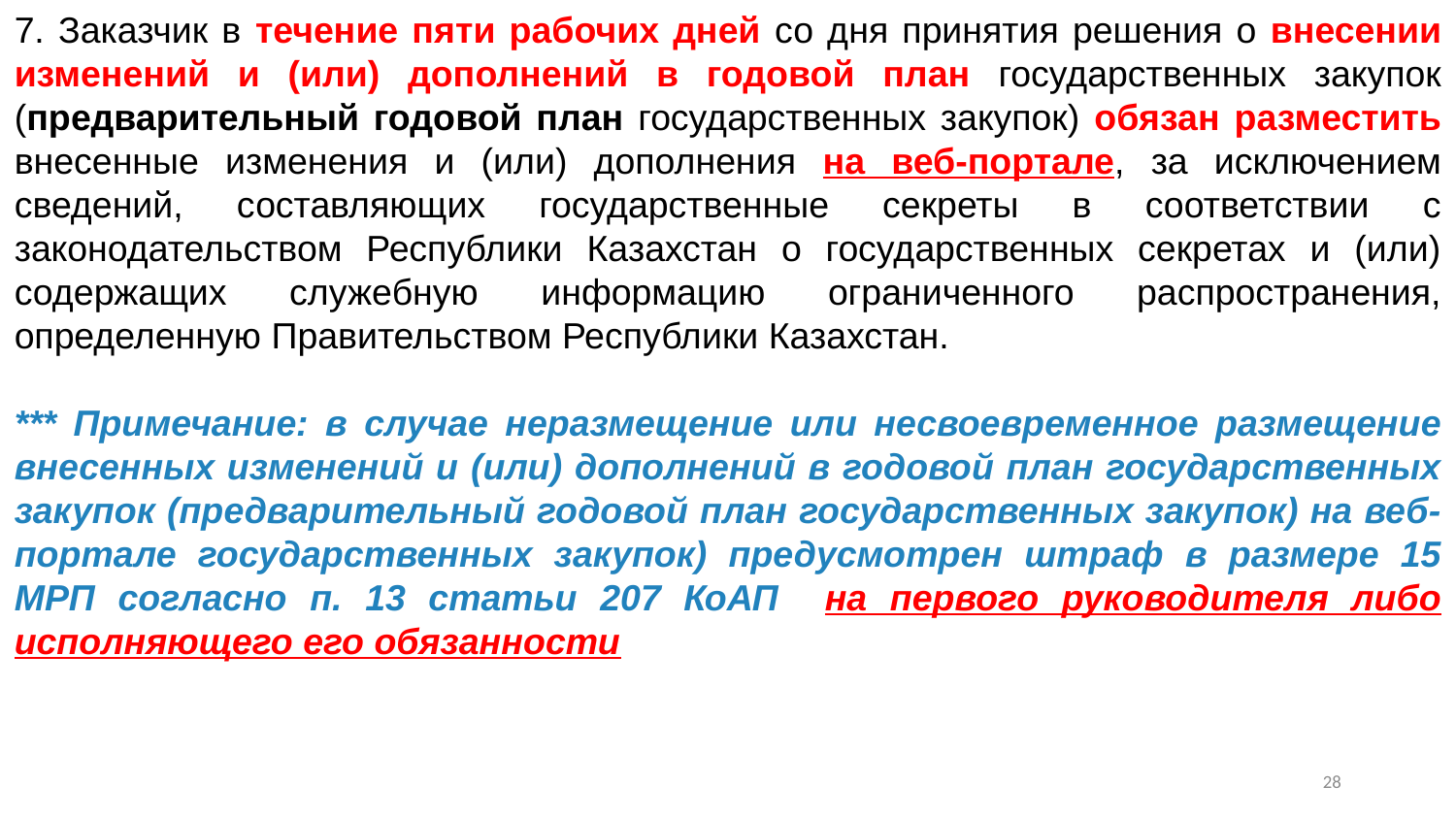

7. Заказчик в течение пяти рабочих дней со дня принятия решения о внесении изменений и (или) дополнений в годовой план государственных закупок (предварительный годовой план государственных закупок) обязан разместить внесенные изменения и (или) дополнения на веб-портале, за исключением сведений, составляющих государственные секреты в соответствии с законодательством Республики Казахстан о государственных секретах и (или) содержащих служебную информацию ограниченного распространения, определенную Правительством Республики Казахстан.

*** Примечание: в случае неразмещение или несвоевременное размещение внесенных изменений и (или) дополнений в годовой план государственных закупок (предварительный годовой план государственных закупок) на веб-портале государственных закупок) предусмотрен штраф в размере 15 МРП согласно п. 13 статьи 207 КоАП  на первого руководителя либо исполняющего его обязанности

28